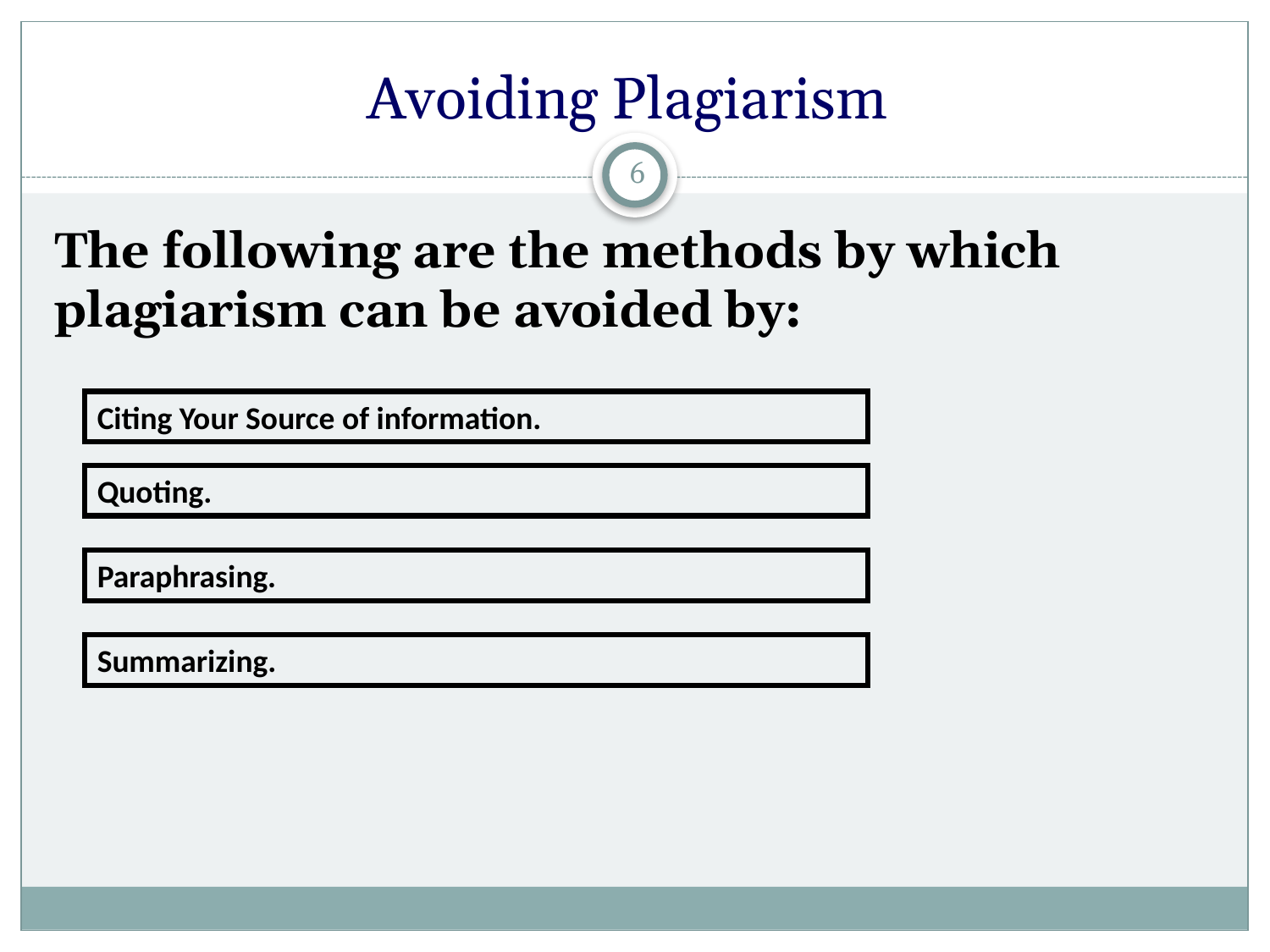

# Avoiding Plagiarism
6
The following are the methods by which plagiarism can be avoided by:

Citing Your Source of information.
Quoting.
Paraphrasing.
Summarizing.